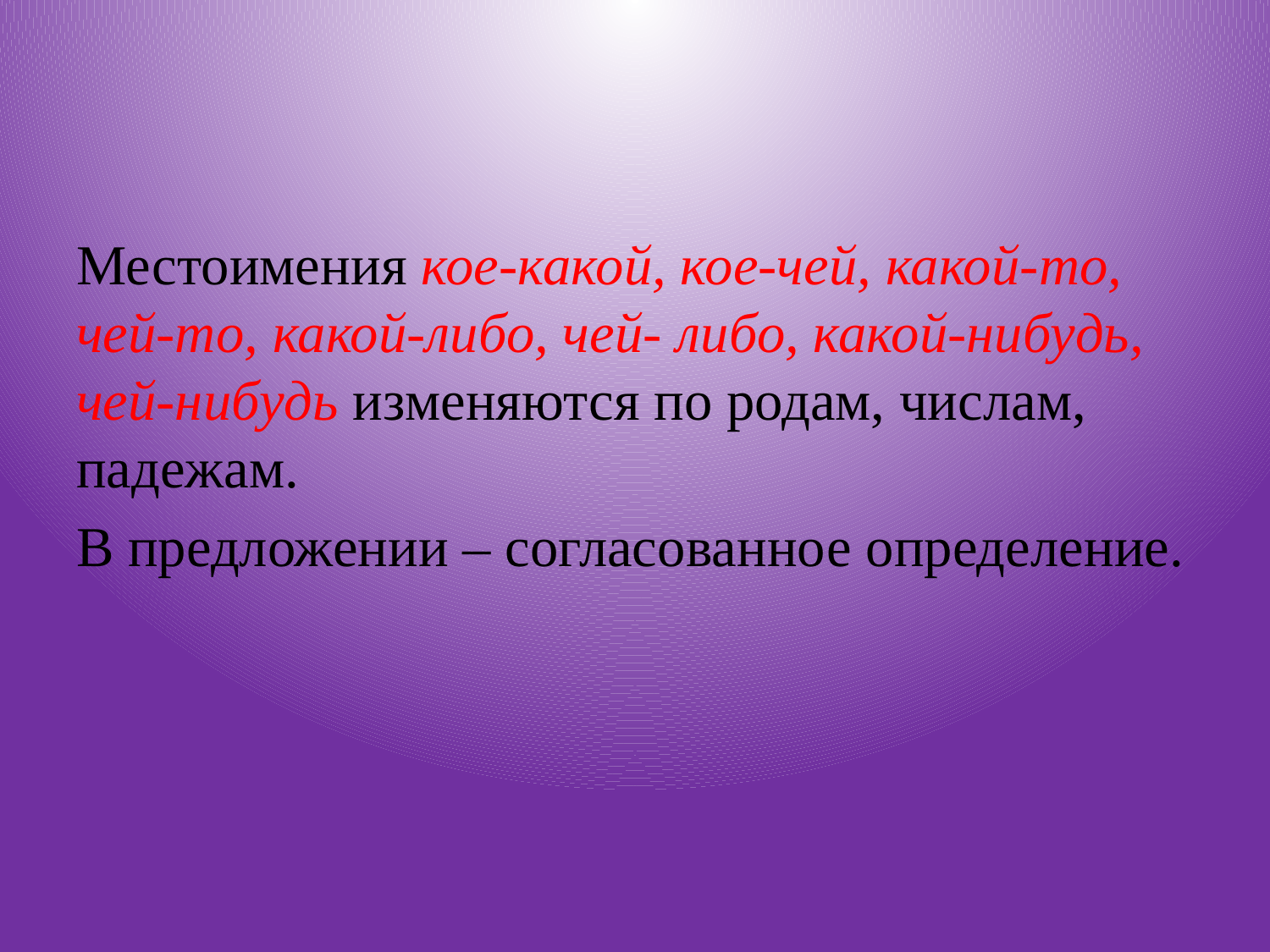

#
Местоимения кое-какой, кое-чей, какой-то, чей-то, какой-либо, чей- либо, какой-нибудь, чей-нибудь изменяются по родам, числам, падежам.
В предложении – согласованное определение.